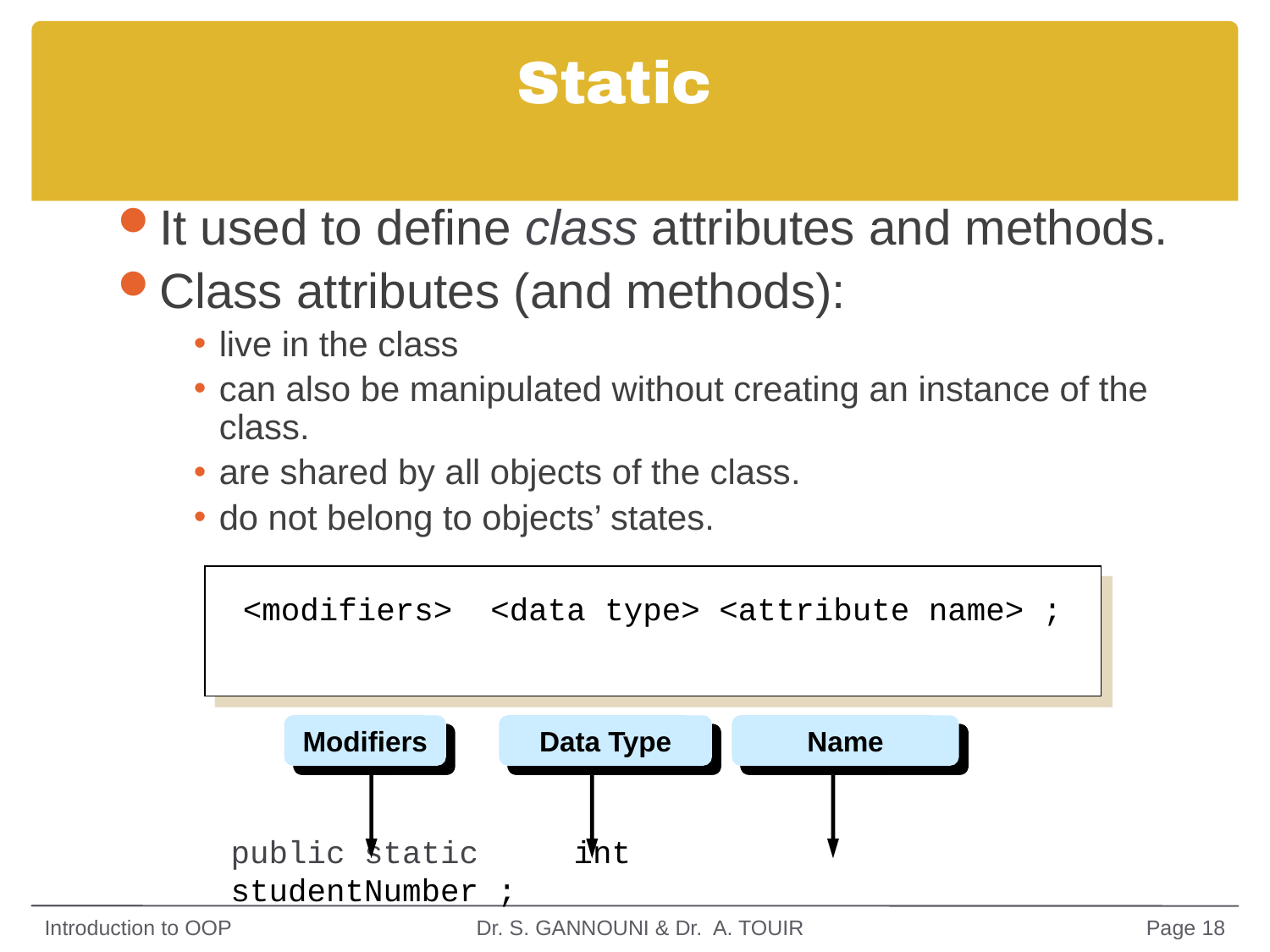

# Static
It used to define class attributes and methods.
Class attributes (and methods):
live in the class
can also be manipulated without creating an instance of the class.
are shared by all objects of the class.
do not belong to objects’ states.

<modifiers>  <data type> <attribute name> ;
Modifiers
Data Type
Name

public static     int	    studentNumber ;
Introduction to OOP
Dr. S. GANNOUNI & Dr.  A. TOUIR
Page 18